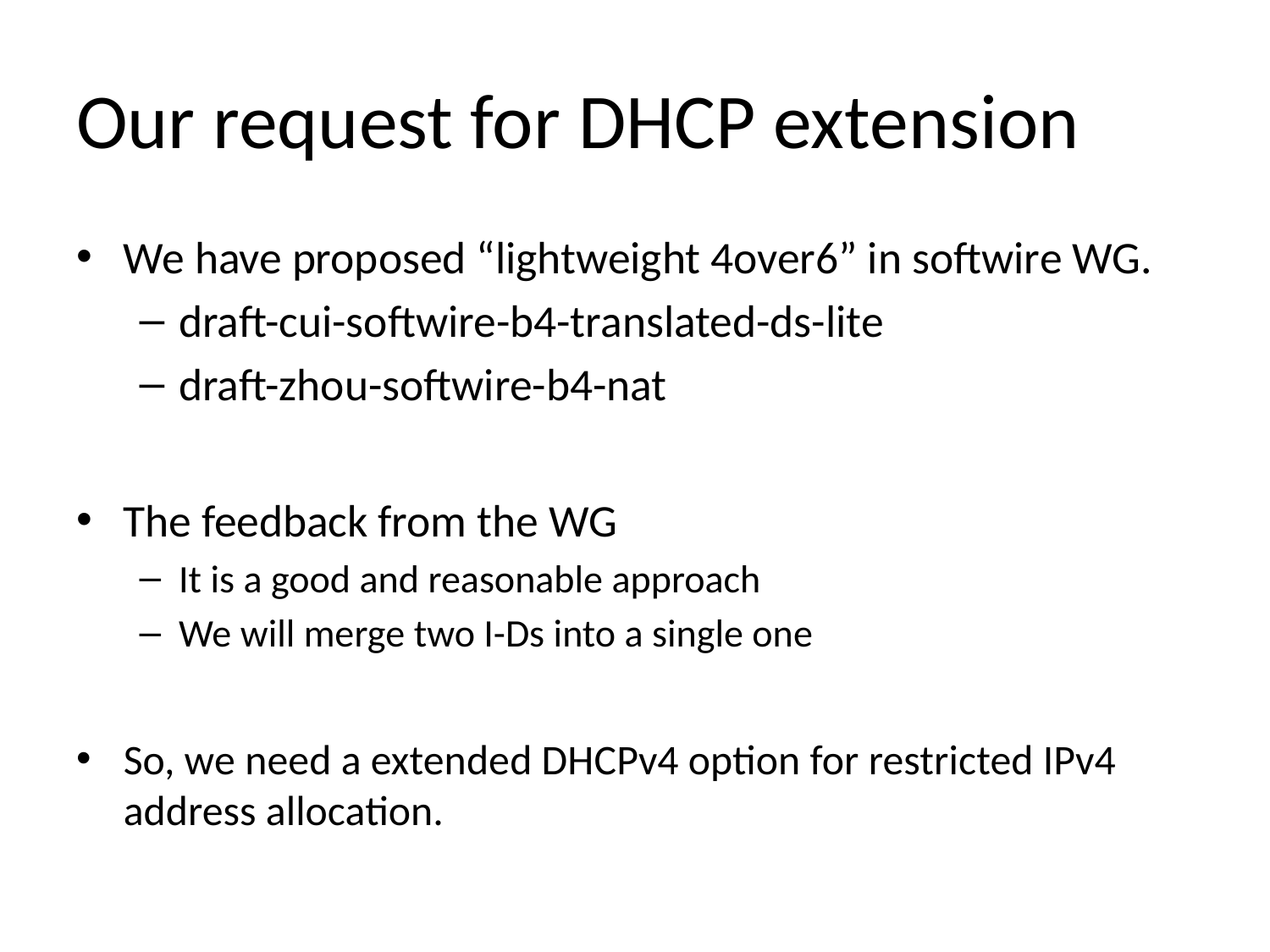

# Our request for DHCP extension
We have proposed “lightweight 4over6” in softwire WG.
draft-cui-softwire-b4-translated-ds-lite
draft-zhou-softwire-b4-nat

The feedback from the WG
It is a good and reasonable approach
We will merge two I-Ds into a single one

So, we need a extended DHCPv4 option for restricted IPv4 address allocation.